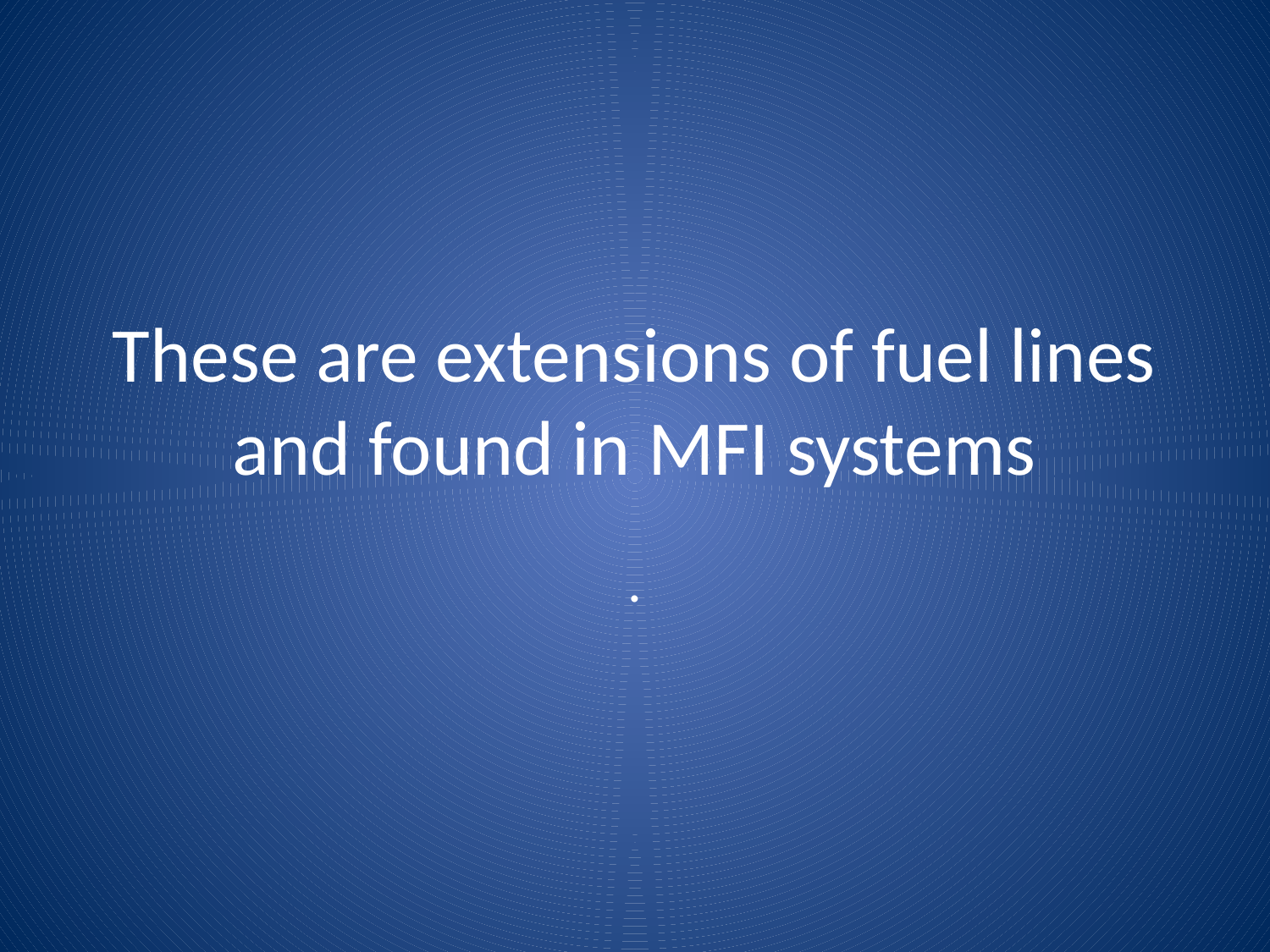

# These are extensions of fuel lines and found in MFI systems
.